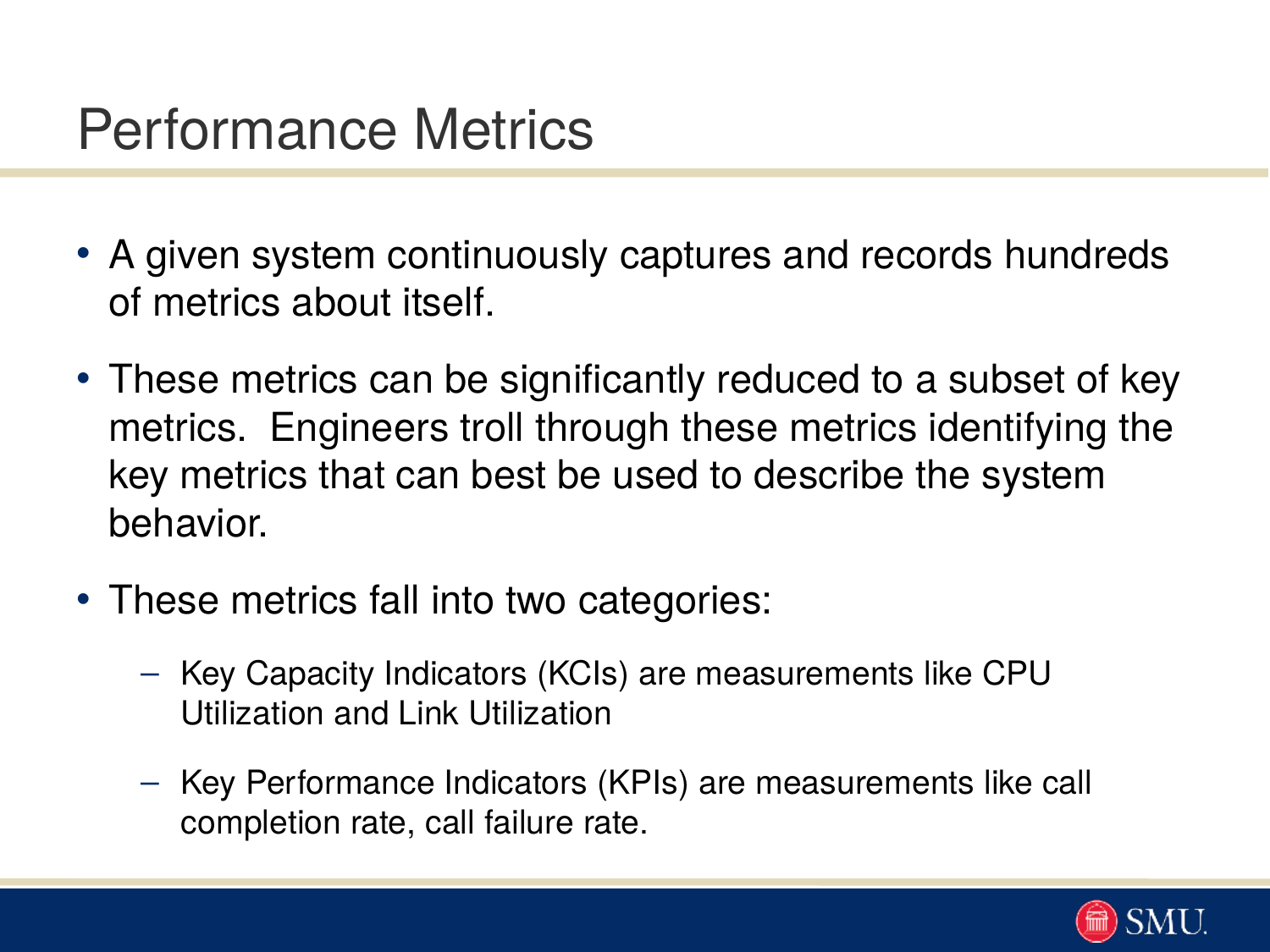

# Performance Metrics
A given system continuously captures and records hundreds of metrics about itself.
These metrics can be significantly reduced to a subset of key metrics.  Engineers troll through these metrics identifying the key metrics that can best be used to describe the system behavior.
These metrics fall into two categories:
Key Capacity Indicators (KCIs) are measurements like CPU Utilization and Link Utilization
Key Performance Indicators (KPIs) are measurements like call completion rate, call failure rate.